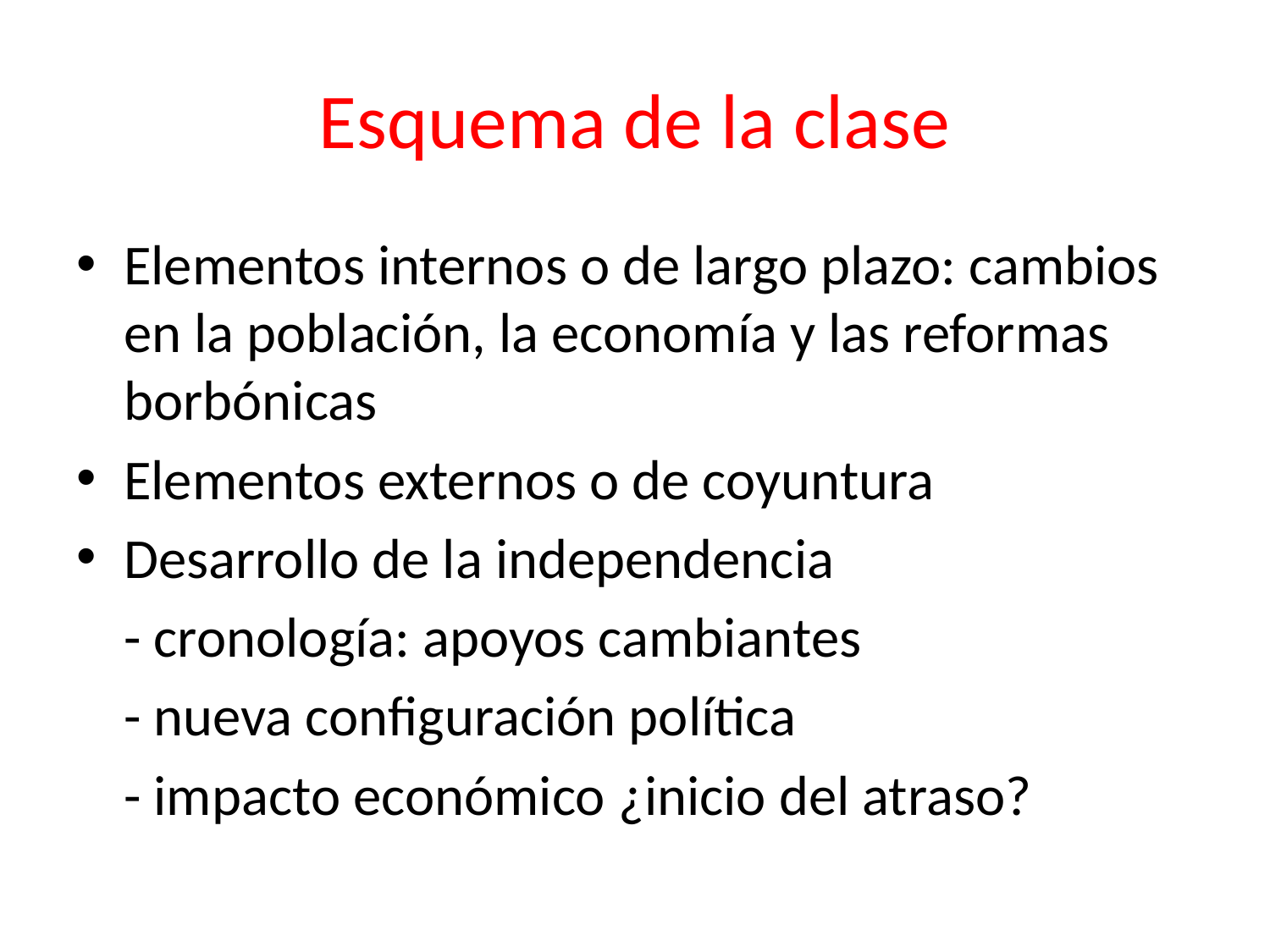

# Esquema de la clase
Elementos internos o de largo plazo: cambios en la población, la economía y las reformas borbónicas
Elementos externos o de coyuntura
Desarrollo de la independencia
	- cronología: apoyos cambiantes
	- nueva configuración política
	- impacto económico ¿inicio del atraso?